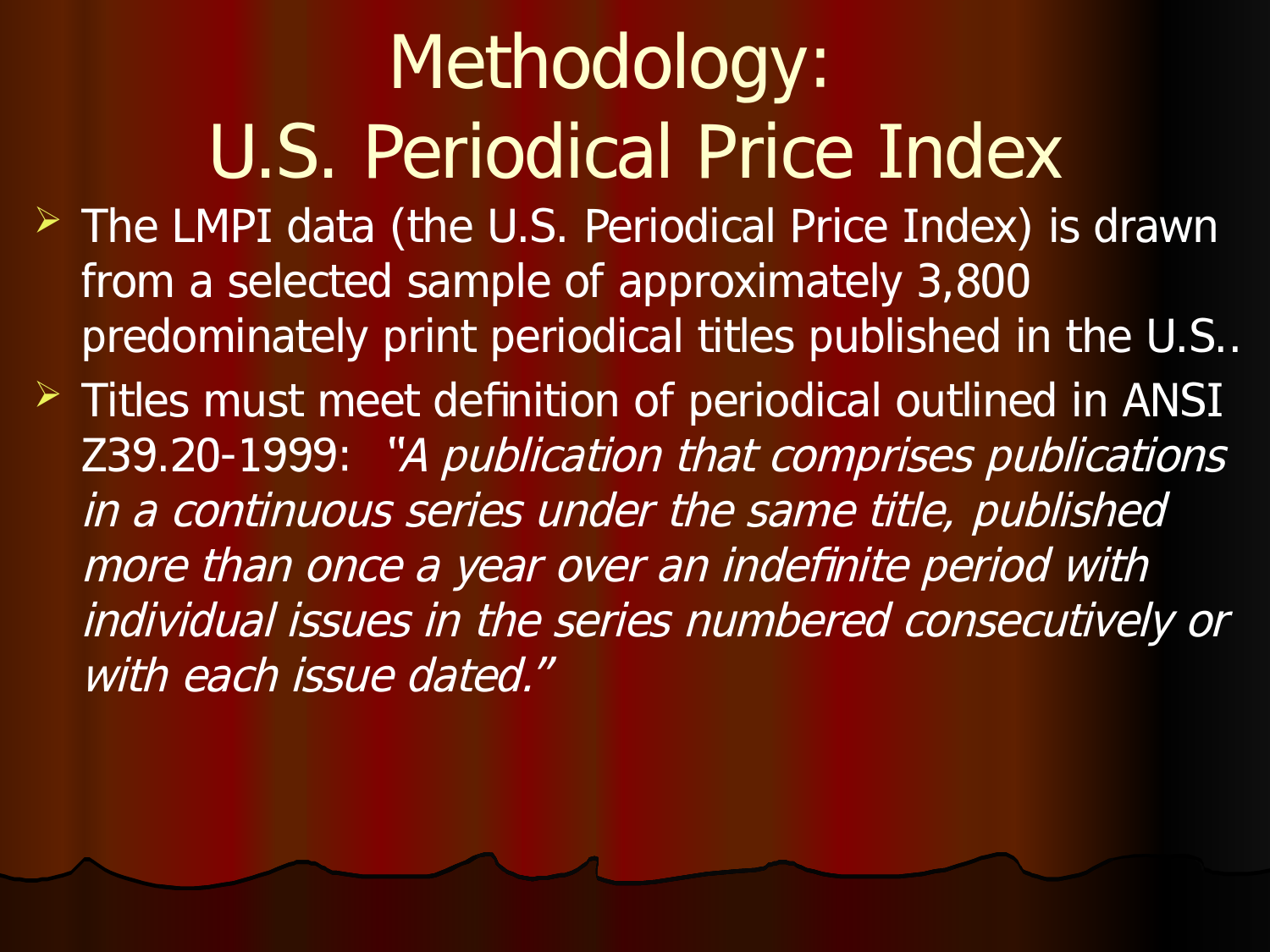

# Methodology: U.S. Periodical Price Index
The LMPI data (the U.S. Periodical Price Index) is drawn from a selected sample of approximately 3,800 predominately print periodical titles published in the U.S..
Titles must meet definition of periodical outlined in ANSI Z39.20-1999:  “A publication that comprises publications in a continuous series under the same title, published more than once a year over an indefinite period with individual issues in the series numbered consecutively or with each issue dated.”